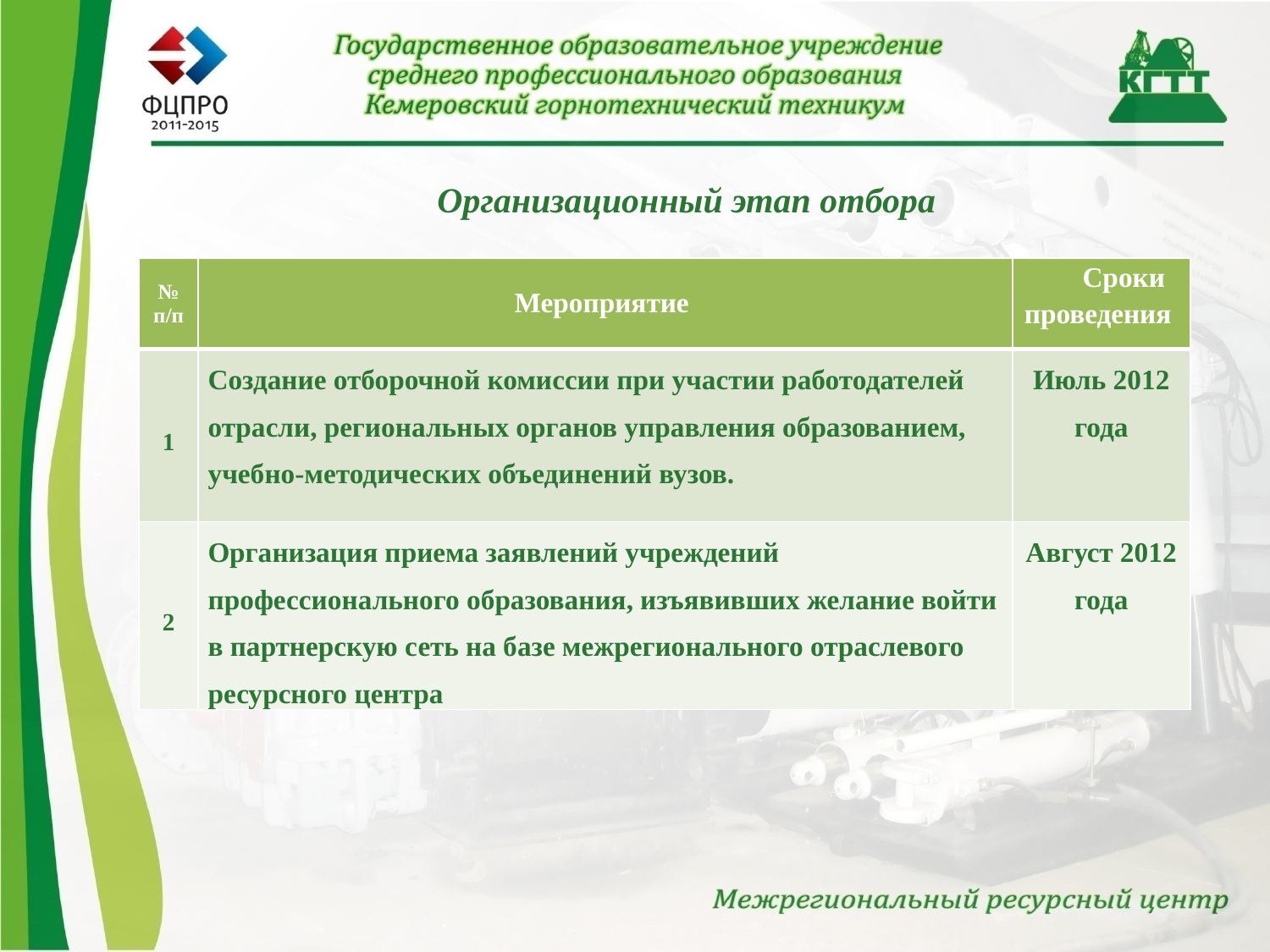

# Организационный этап отбора
| № п/п | Мероприятие | Сроки проведения |
| --- | --- | --- |
| 1 | Создание отборочной комиссии при участии работодателей отрасли, региональных органов управления образованием, учебно-методических объединений вузов. | Июль 2012 года |
| 2 | Организация приема заявлений учреждений профессионального образования, изъявивших желание войти в партнерскую сеть на базе межрегионального отраслевого ресурсного центра | Август 2012 года |